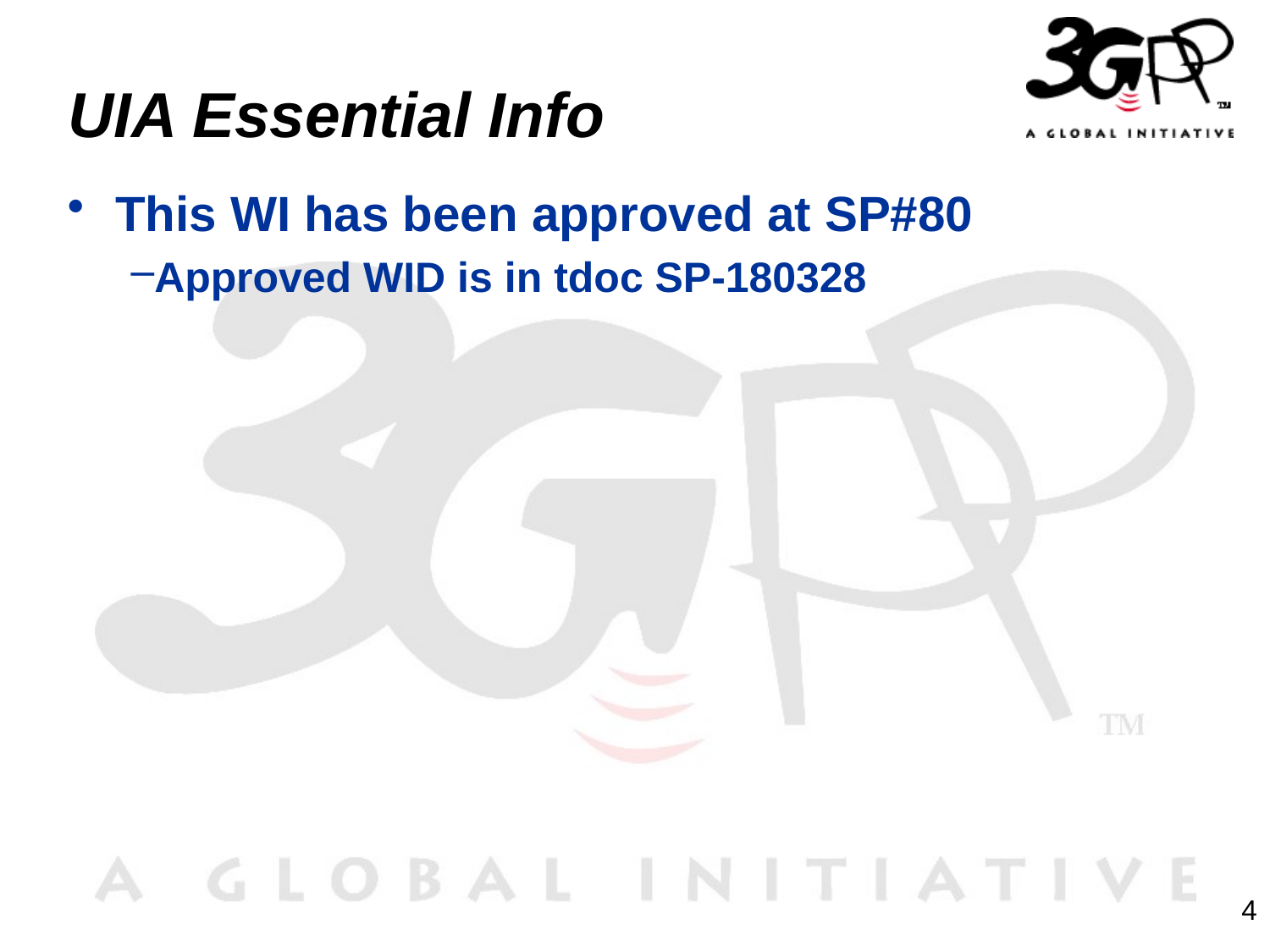

# UIA Essential Info
This WI has been approved at SP#80
Approved WID is in tdoc SP-180328
4